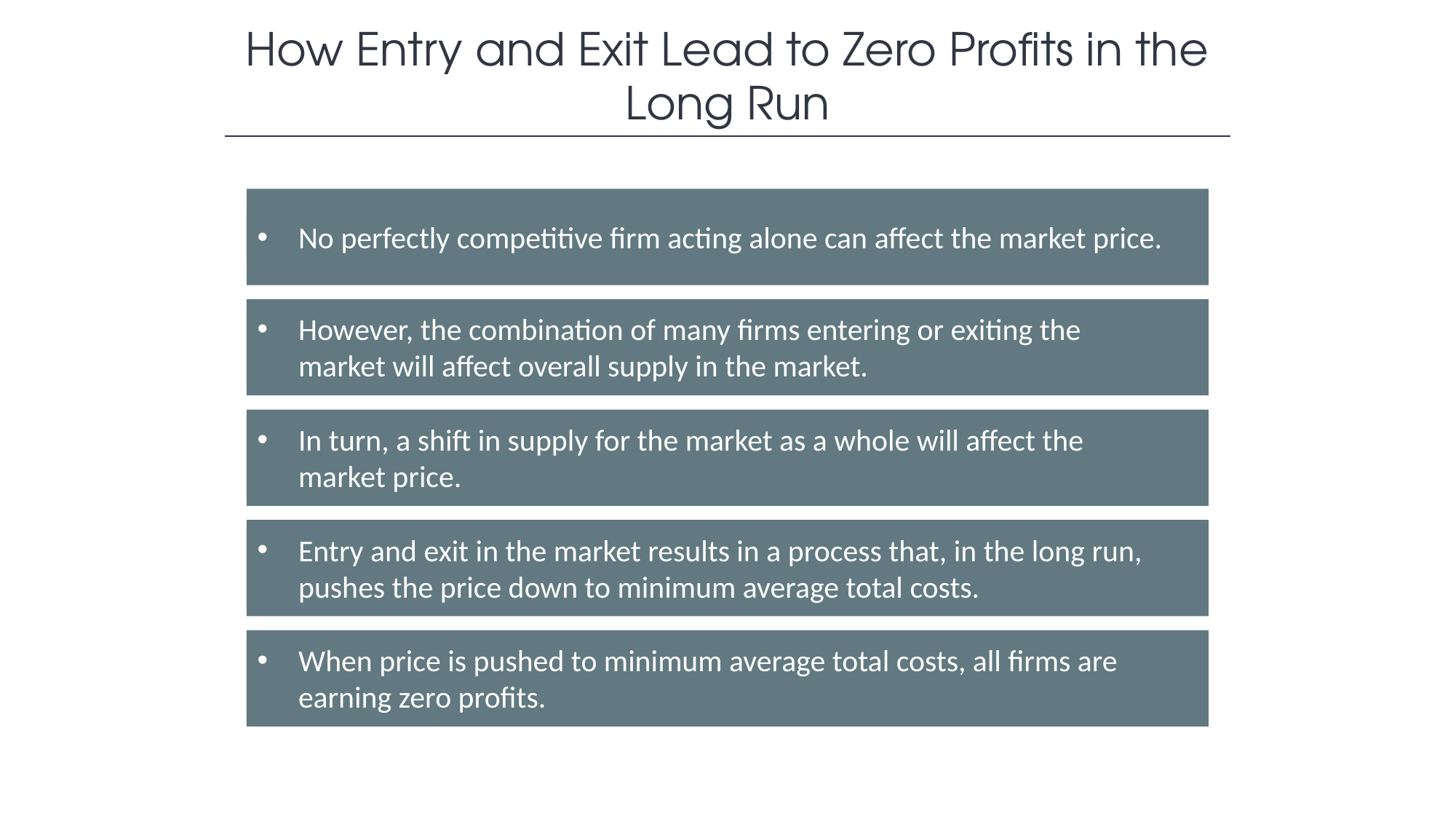

How Entry and Exit Lead to Zero Profits in the Long Run

No perfectly competitive firm acting alone can affect the market price.

However, the combination of many firms entering or exiting the market will affect overall supply in the market.

In turn, a shift in supply for the market as a whole will affect the market price.

Entry and exit in the market results in a process that, in the long run, pushes the price down to minimum average total costs.

When price is pushed to minimum average total costs, all firms are earning zero profits.